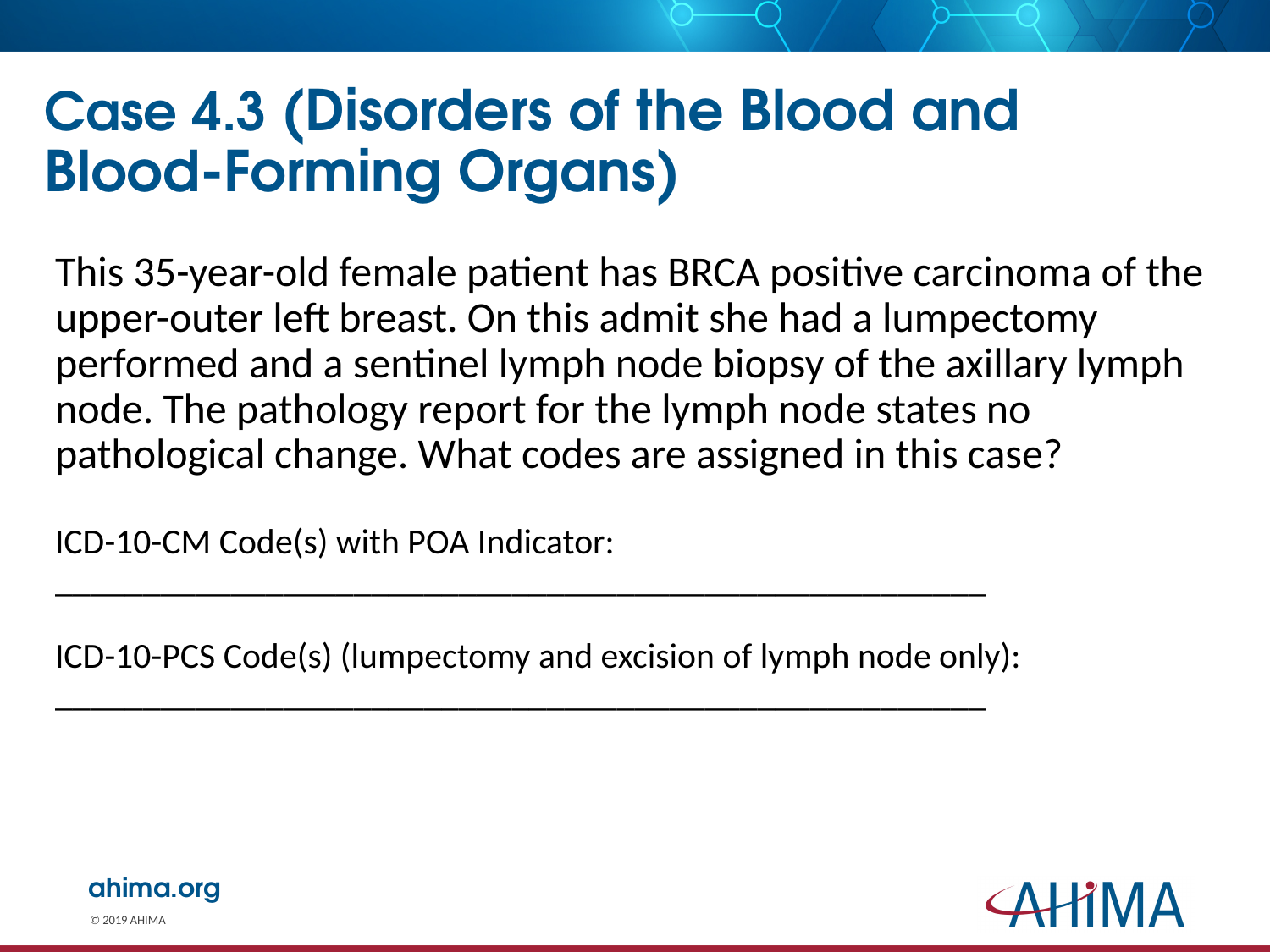

# Case 4.3 (Disorders of the Blood and Blood-Forming Organs)
This 35-year-old female patient has BRCA positive carcinoma of the upper-outer left breast. On this admit she had a lumpectomy performed and a sentinel lymph node biopsy of the axillary lymph node. The pathology report for the lymph node states no pathological change. What codes are assigned in this case?

ICD-10-CM Code(s) with POA Indicator:
_____________________________________________________

ICD-10-PCS Code(s) (lumpectomy and excision of lymph node only):
_____________________________________________________